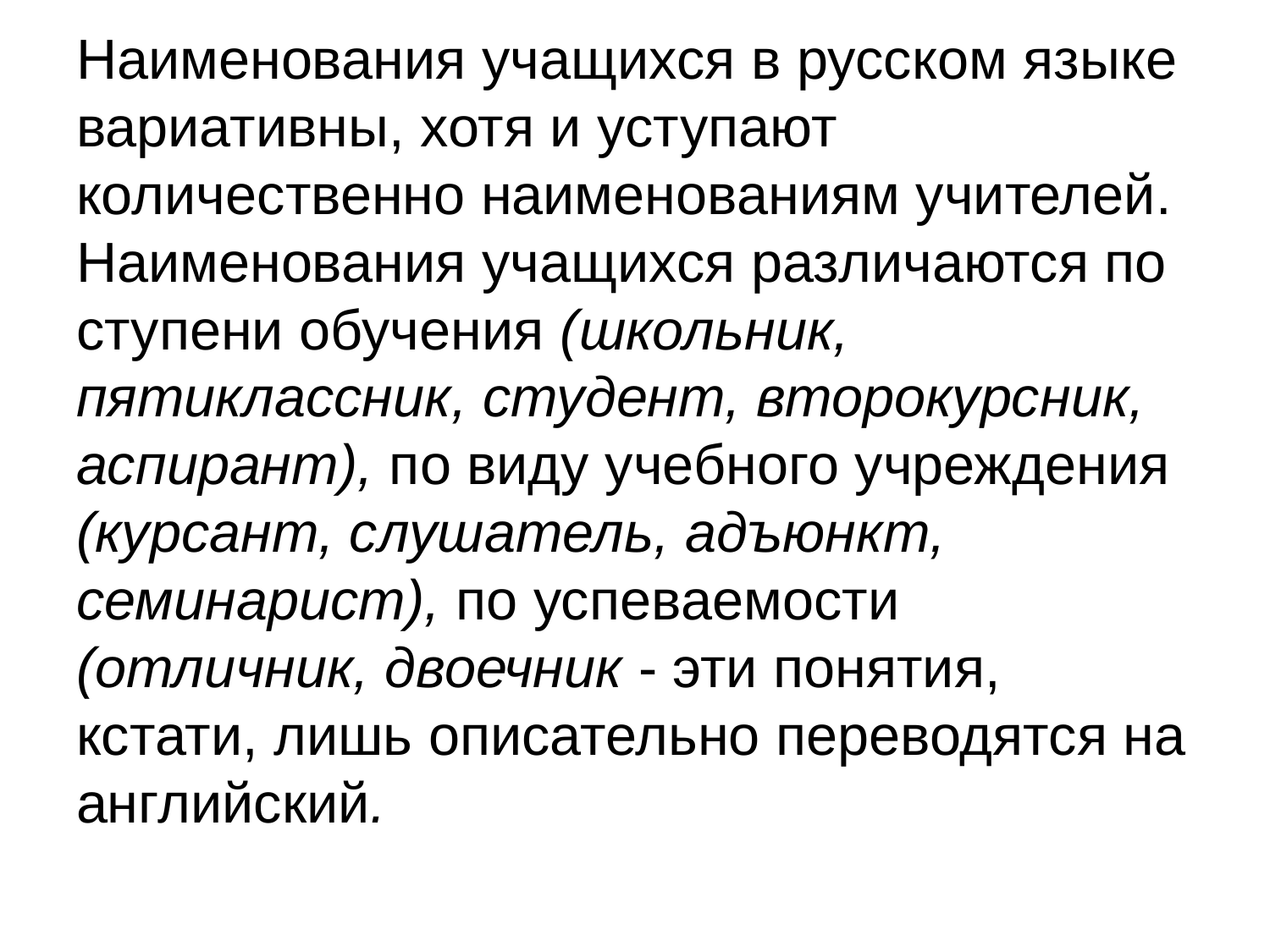

Наименования учащихся в русском языке вариативны, хотя и уступают количественно наименованиям учителей. Наименования учащихся различаются по ступени обучения (школьник, пятиклассник, студент, второкурсник, аспирант), по виду учебного учреждения (курсант, слушатель, адъюнкт, семинарист), по успеваемости (отличник, двоечник - эти понятия, кстати, лишь описательно переводятся на английский.
#